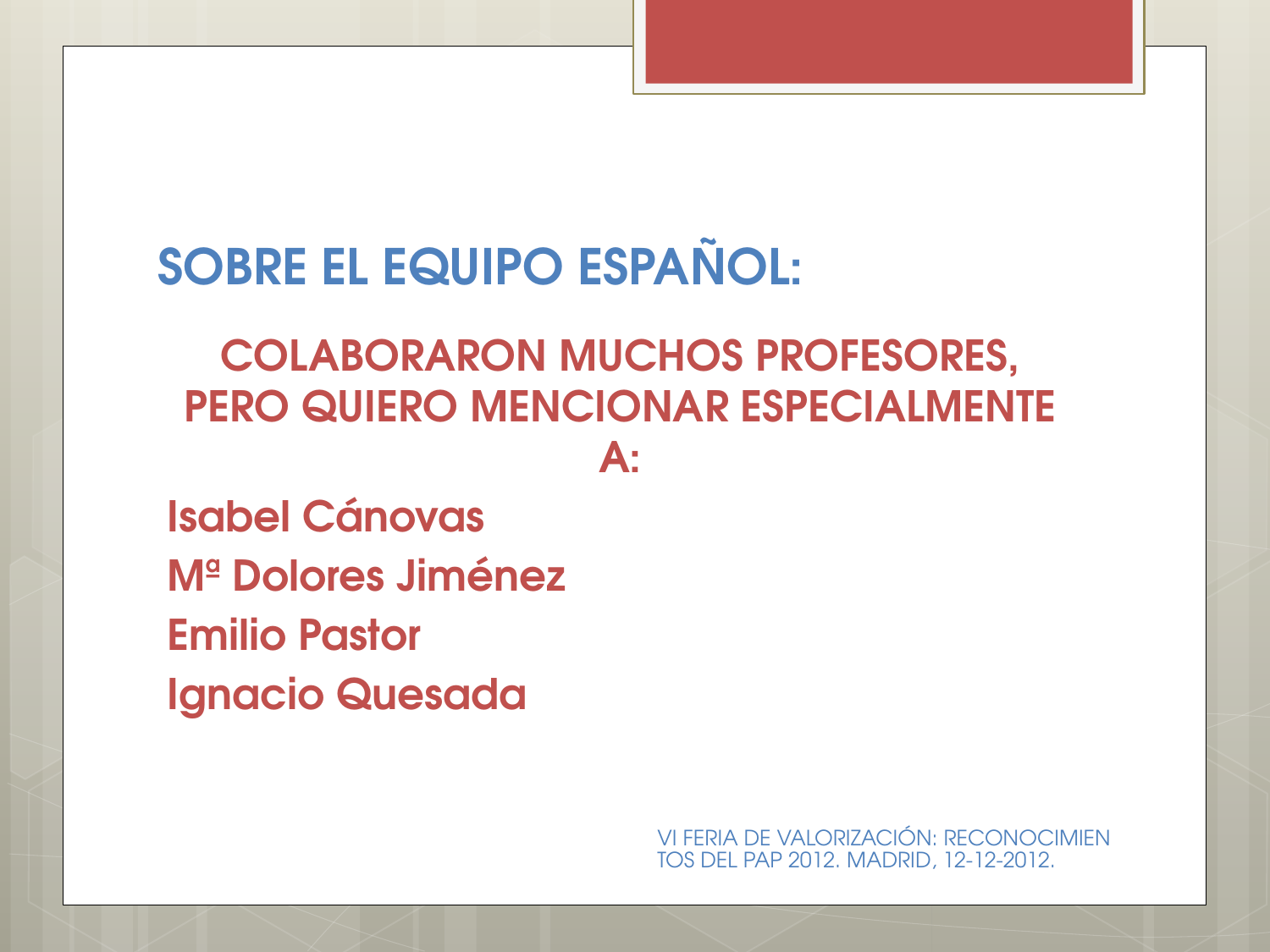

# SOBRE EL EQUIPO ESPAÑOL:
COLABORARON MUCHOS PROFESORES, PERO QUIERO MENCIONAR ESPECIALMENTE A:
Isabel Cánovas
Mª Dolores Jiménez
Emilio Pastor
Ignacio Quesada

VI FERIA DE VALORIZACIÓN: RECONOCIMIENTOS DEL PAP 2012. MADRID, 12-12-2012.